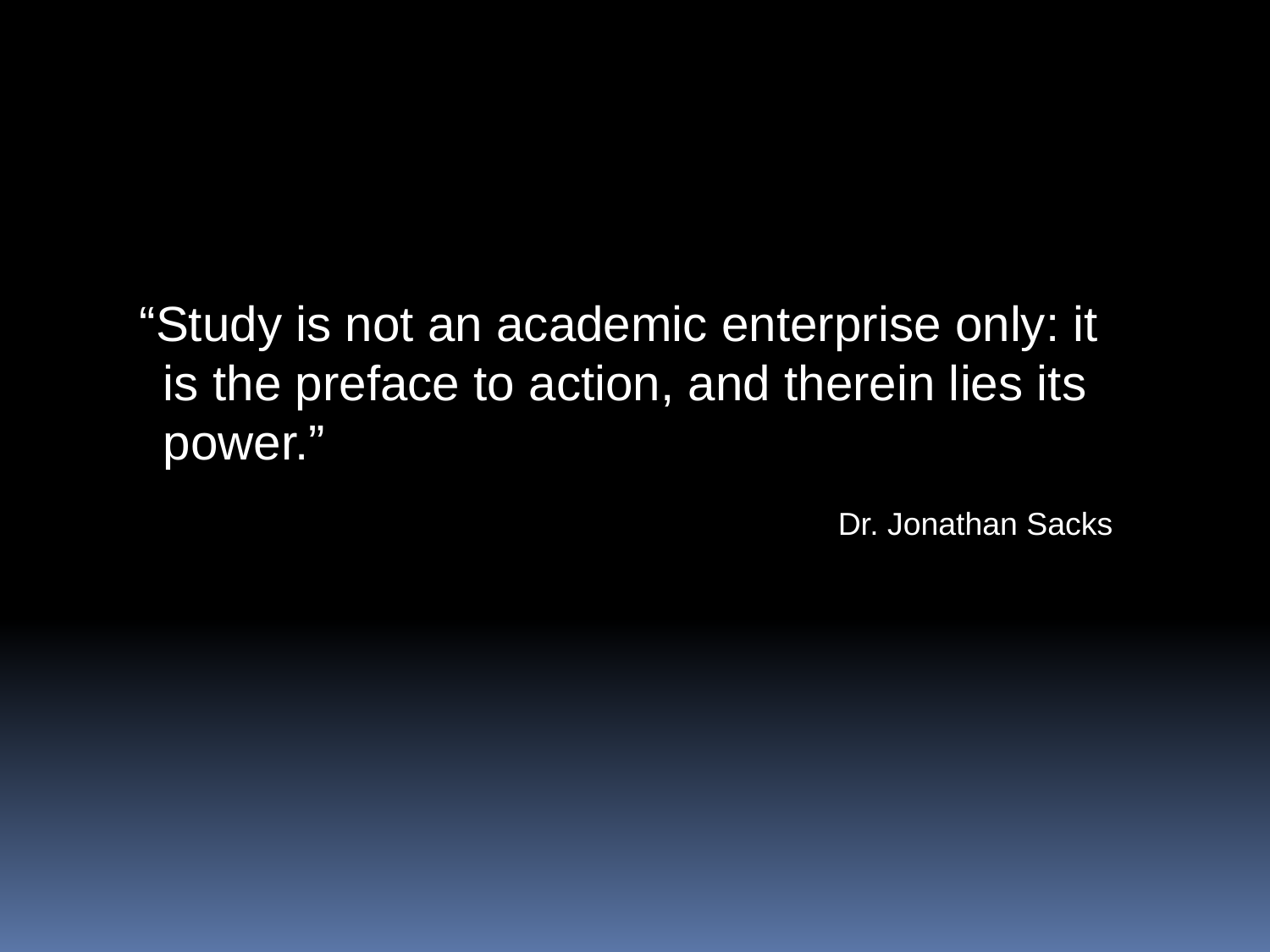

“Study is not an academic enterprise only: it is the preface to action, and therein lies its power.”
Dr. Jonathan Sacks